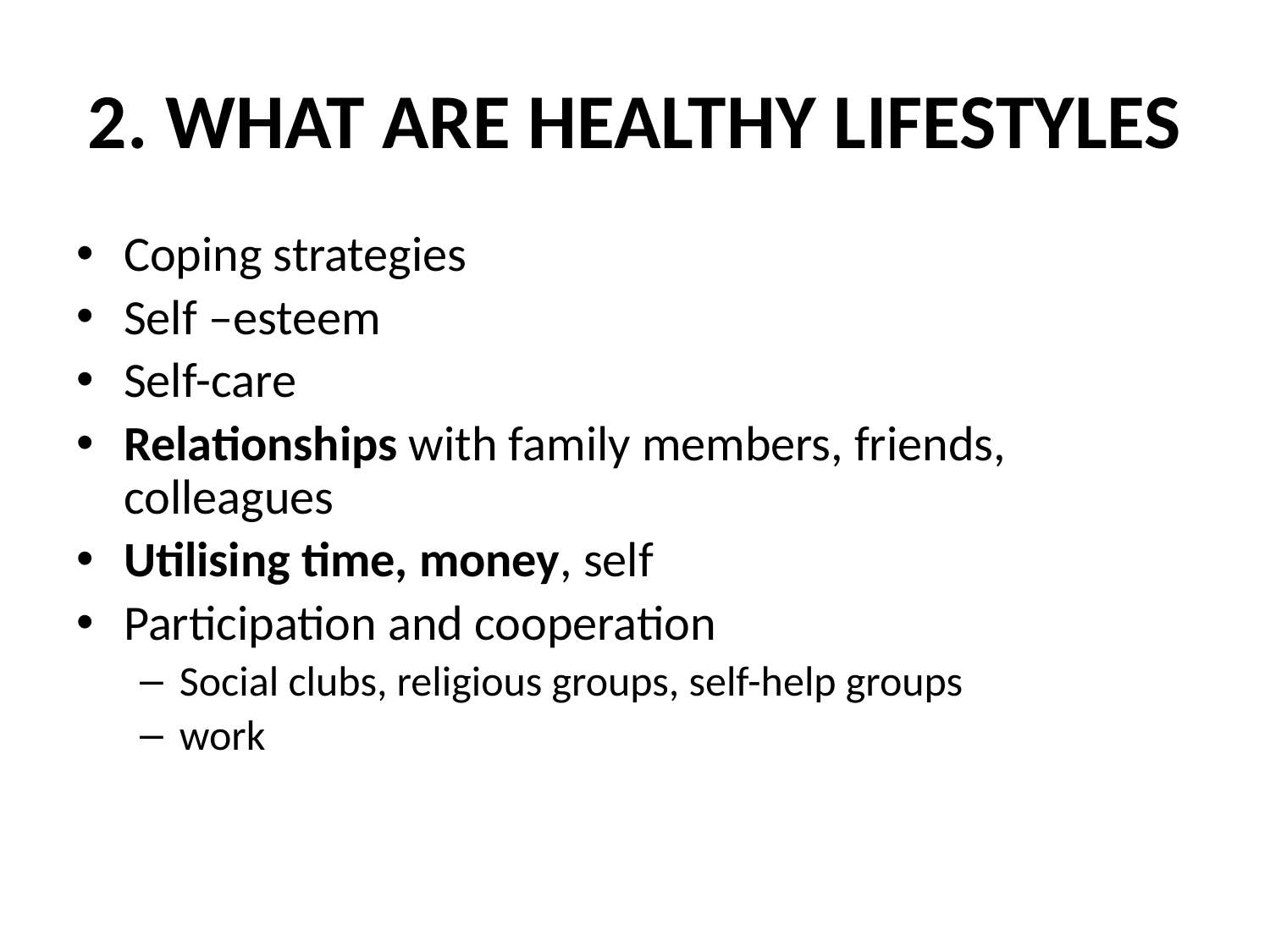

# 2. WHAT ARE HEALTHY LIFESTYLES
Coping strategies
Self –esteem
Self-care
Relationships with family members, friends, colleagues
Utilising time, money, self
Participation and cooperation
Social clubs, religious groups, self-help groups
work